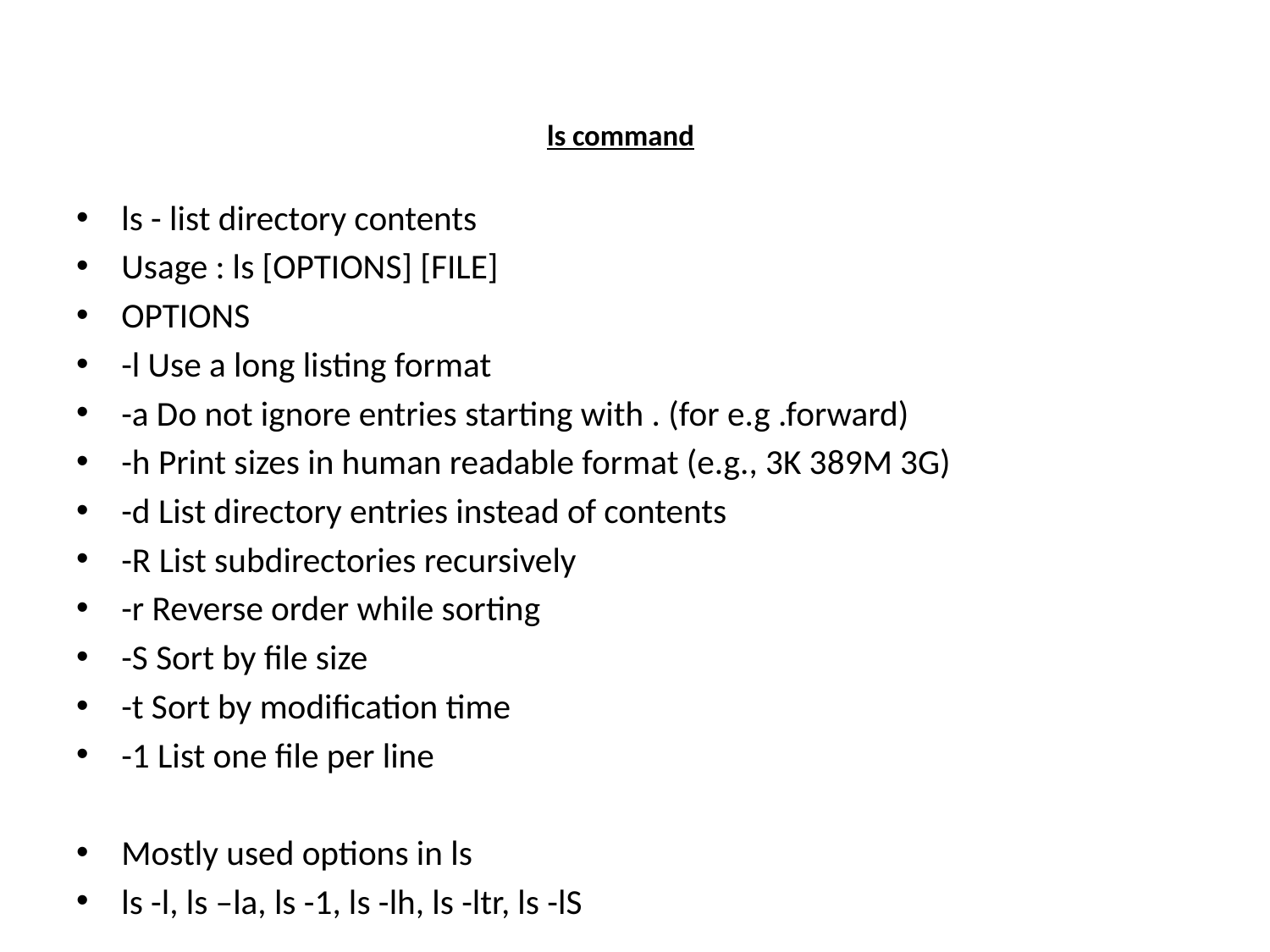

# ls command

ls - list directory contents
Usage : ls [OPTIONS] [FILE]
OPTIONS
-l Use a long listing format
-a Do not ignore entries starting with . (for e.g .forward)
-h Print sizes in human readable format (e.g., 3K 389M 3G)
-d List directory entries instead of contents
-R List subdirectories recursively
-r Reverse order while sorting
-S Sort by file size
-t Sort by modification time
-1 List one file per line

Mostly used options in ls
ls -l, ls –la, ls -1, ls -lh, ls -ltr, ls -lS